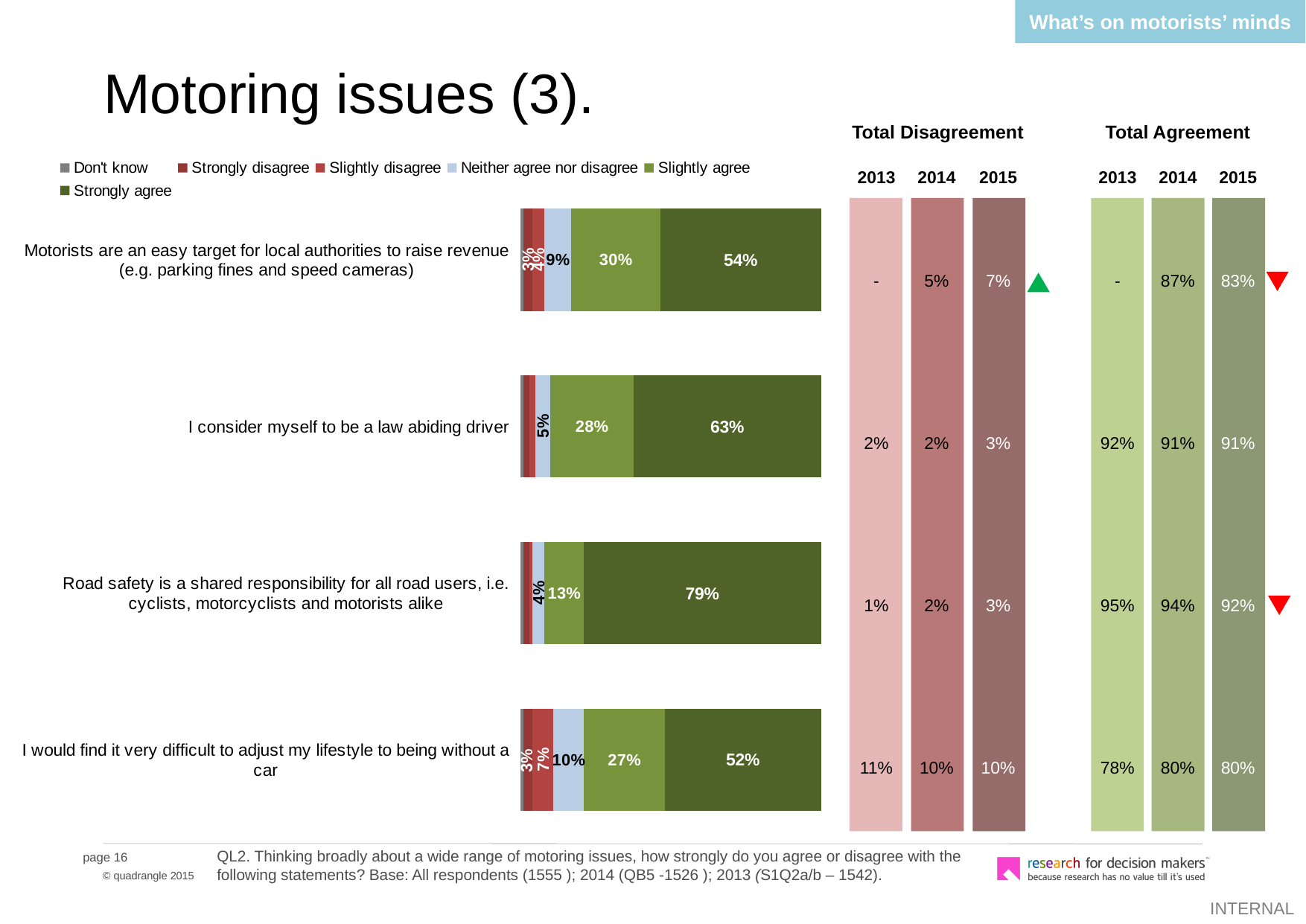

What’s on motorists’ minds
# Motoring issues (3).
| Total Disagreement |  |  |  | Total Agreement |  |  |
| --- | --- | --- | --- | --- | --- | --- |
| 2013 | 2014 | 2015 |  | 2013 | 2014 | 2015 |
| - | 5% | 7% |  | - | 87% | 83% |
| 2% | 2% | 3% |  | 92% | 91% | 91% |
| 1% | 2% | 3% |  | 95% | 94% | 92% |
| 11% | 10% | 10% |  | 78% | 80% | 80% |

### Chart

| Category | Don't know | Strongly disagree | Slightly disagree | Neither agree nor disagree | Slightly agree | Strongly agree |
|---|---|---|---|---|---|---|
| I would find it very difficult to adjust my lifestyle to being without a car | 0.010000000000000005 | 0.030000000000000002 | 0.07000000000000002 | 0.1 | 0.27 | 0.52 |
| Road safety is a shared responsibility for all road users, i.e. cyclists, motorcyclists and motorists alike | 0.010000000000000005 | 0.02000000000000001 | 0.010000000000000005 | 0.04000000000000002 | 0.13 | 0.79 |
| I consider myself to be a law abiding driver | 0.010000000000000005 | 0.02000000000000001 | 0.02000000000000001 | 0.05 | 0.2800000000000001 | 0.6300000000000008 |
| Motorists are an easy target for local authorities to raise revenue (e.g. parking fines and speed cameras) | 0.010000000000000005 | 0.030000000000000002 | 0.04000000000000002 | 0.09000000000000002 | 0.3000000000000003 | 0.54 |

QL2. Thinking broadly about a wide range of motoring issues, how strongly do you agree or disagree with the following statements? Base: All respondents (1555 ); 2014 (QB5 -1526 ); 2013 (S1Q2a/b – 1542).